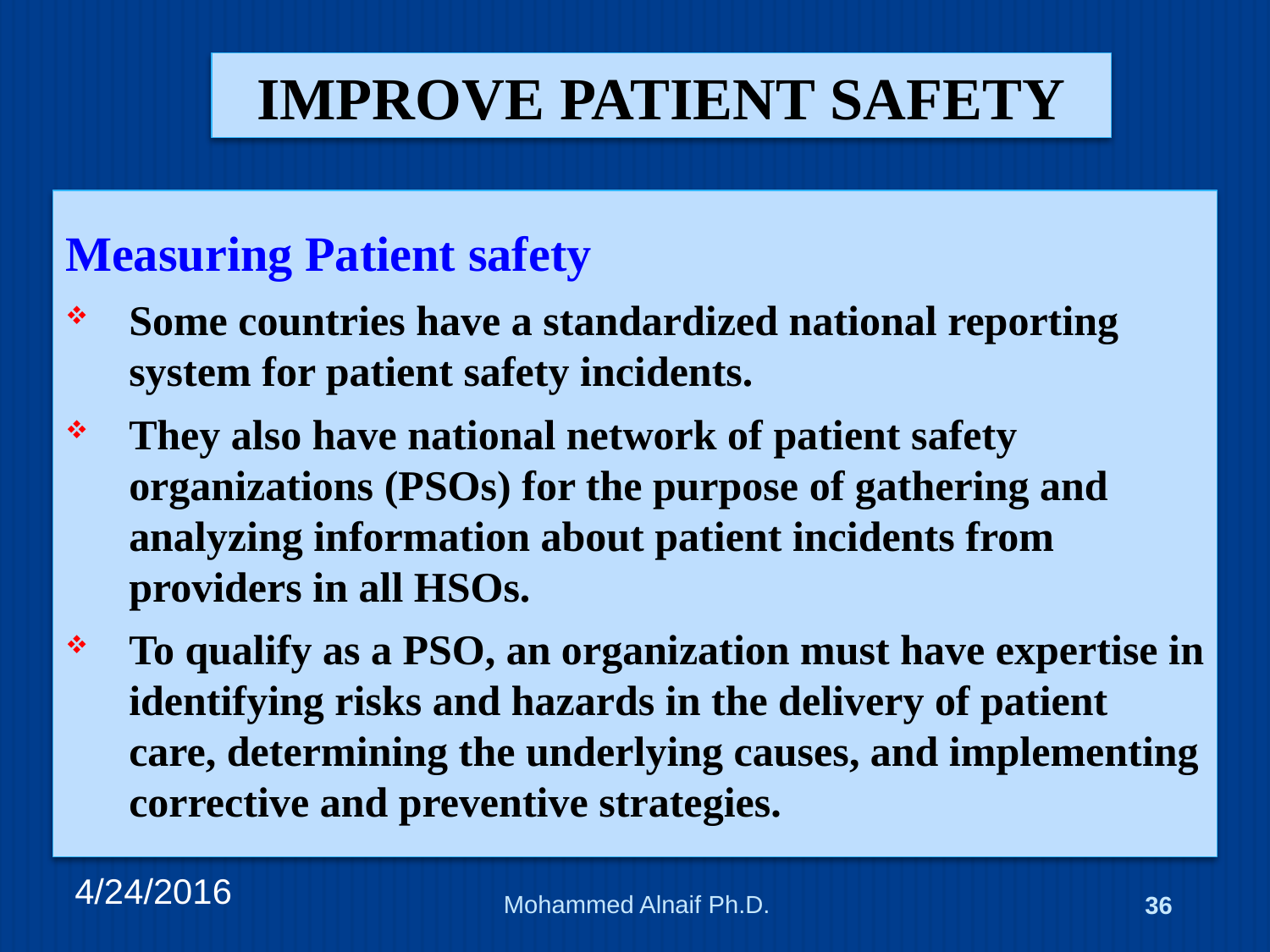

# improve patient safety
Measuring Patient safety
Some countries have a standardized national reporting system for patient safety incidents.
They also have national network of patient safety organizations (PSOs) for the purpose of gathering and analyzing information about patient incidents from providers in all HSOs.
To qualify as a PSO, an organization must have expertise in identifying risks and hazards in the delivery of patient care, determining the underlying causes, and implementing corrective and preventive strategies.
4/24/2016
Mohammed Alnaif Ph.D.
36